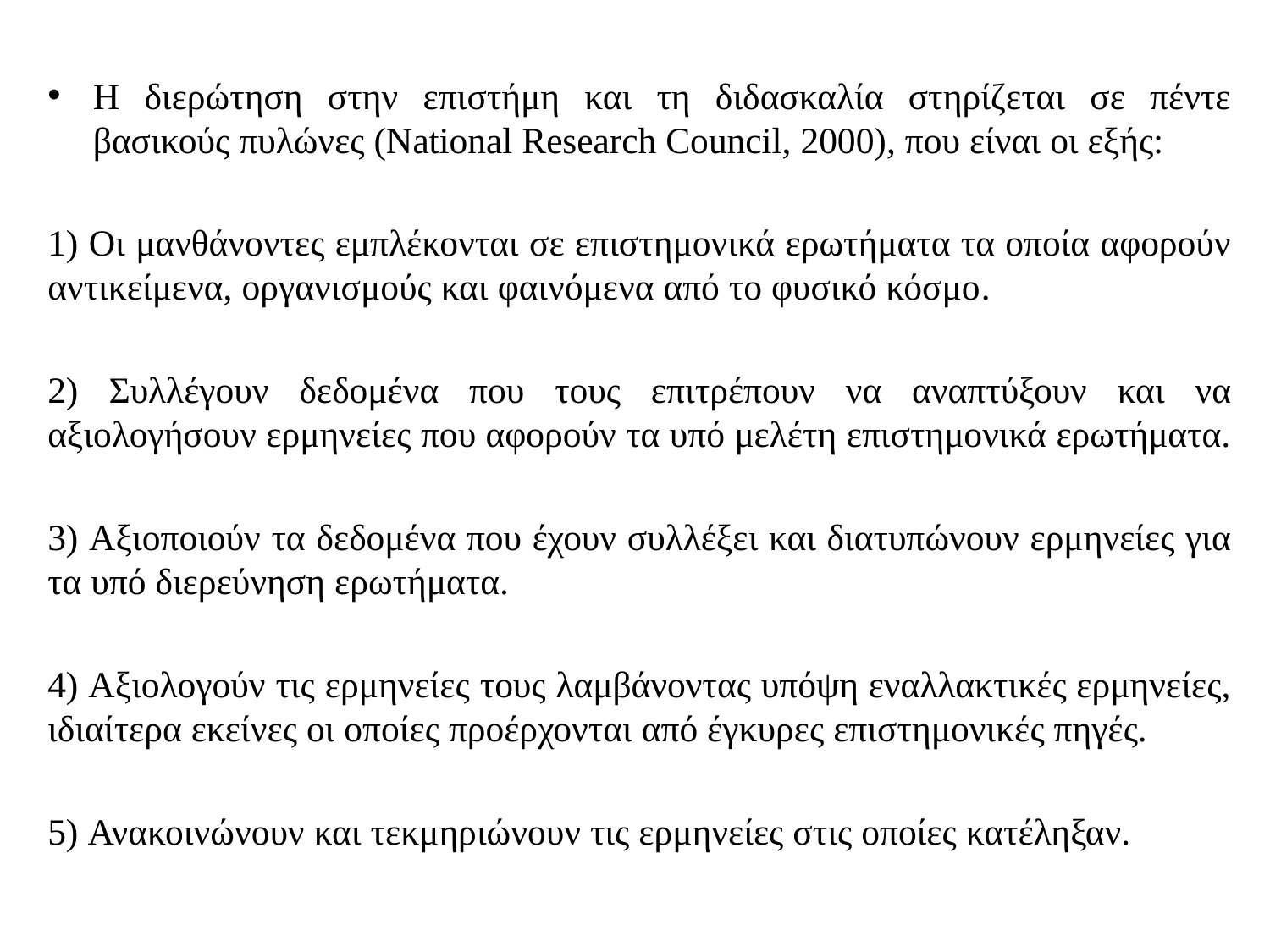

Η διερώτηση στην επιστήμη και τη διδασκαλία στηρίζεται σε πέντε βασικούς πυλώνες (National Research Council, 2000), που είναι οι εξής:

1) Οι μανθάνοντες εμπλέκονται σε επιστημονικά ερωτήματα τα οποία αφορούν αντικείμενα, οργανισμούς και φαινόμενα από το φυσικό κόσμο.

2) Συλλέγουν δεδομένα που τους επιτρέπουν να αναπτύξουν και να αξιολογήσουν ερμηνείες που αφορούν τα υπό μελέτη επιστημονικά ερωτήματα.

3) Αξιοποιούν τα δεδομένα που έχουν συλλέξει και διατυπώνουν ερμηνείες για τα υπό διερεύνηση ερωτήματα.

4) Αξιολογούν τις ερμηνείες τους λαμβάνοντας υπόψη εναλλακτικές ερμηνείες, ιδιαίτερα εκείνες οι οποίες προέρχονται από έγκυρες επιστημονικές πηγές.

5) Ανακοινώνουν και τεκμηριώνουν τις ερμηνείες στις οποίες κατέληξαν.